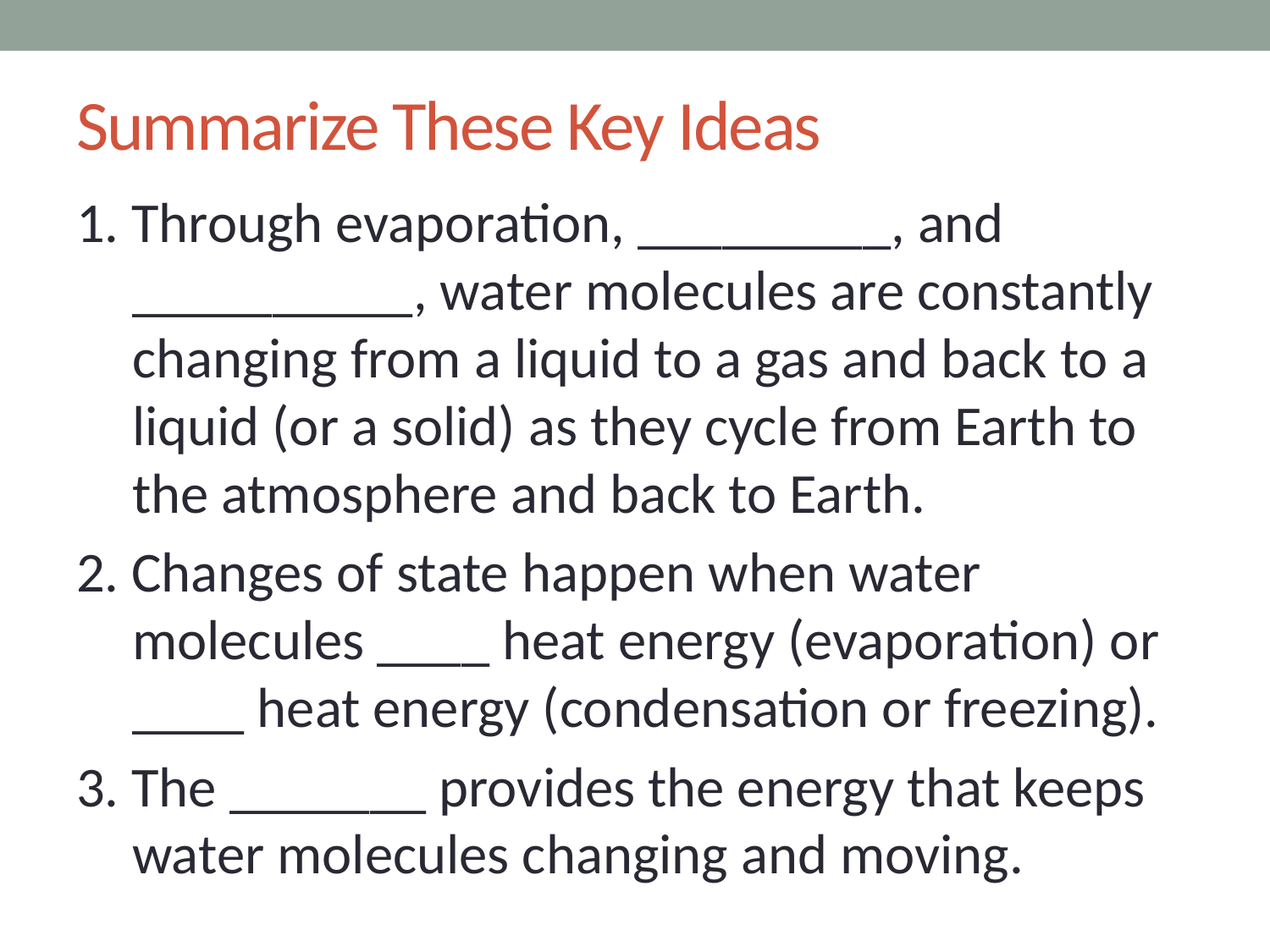

# Summarize These Key Ideas
1. Through evaporation, _________, and __________, water molecules are constantly changing from a liquid to a gas and back to a liquid (or a solid) as they cycle from Earth to the atmosphere and back to Earth.
2. Changes of state happen when water molecules ____ heat energy (evaporation) or ____ heat energy (condensation or freezing).
3. The _______ provides the energy that keeps water molecules changing and moving.

2